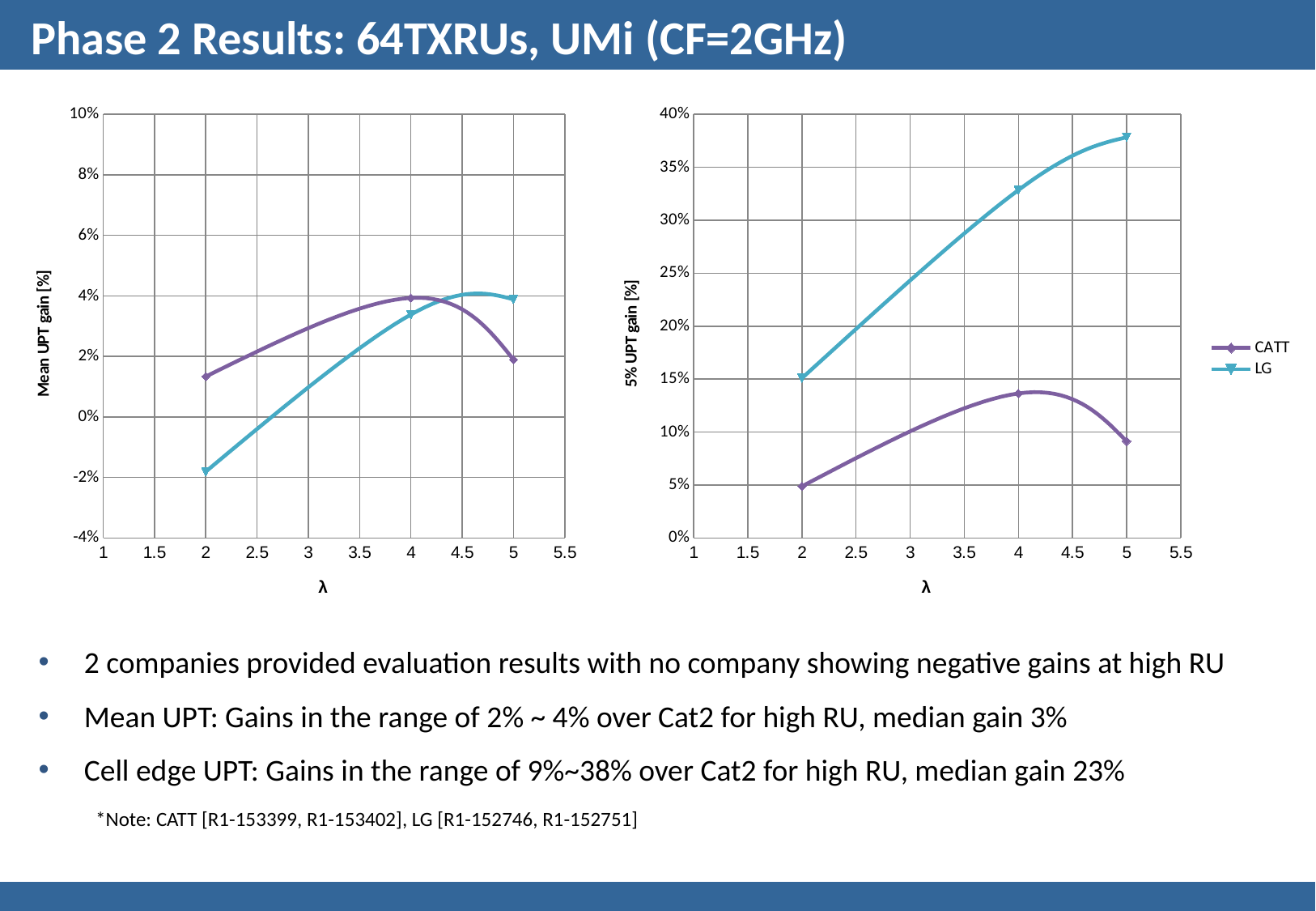

# Phase 2 Results: 64TXRUs, UMi (CF=2GHz)

### Chart

| Category |  |  |
|---|---|---|

### Chart

| Category |  |  |
|---|---|---|
2 companies provided evaluation results with no company showing negative gains at high RU
Mean UPT: Gains in the range of 2% ~ 4% over Cat2 for high RU, median gain 3%
Cell edge UPT: Gains in the range of 9%~38% over Cat2 for high RU, median gain 23%
*Note: CATT [R1-153399, R1-153402], LG [R1-152746, R1-152751]